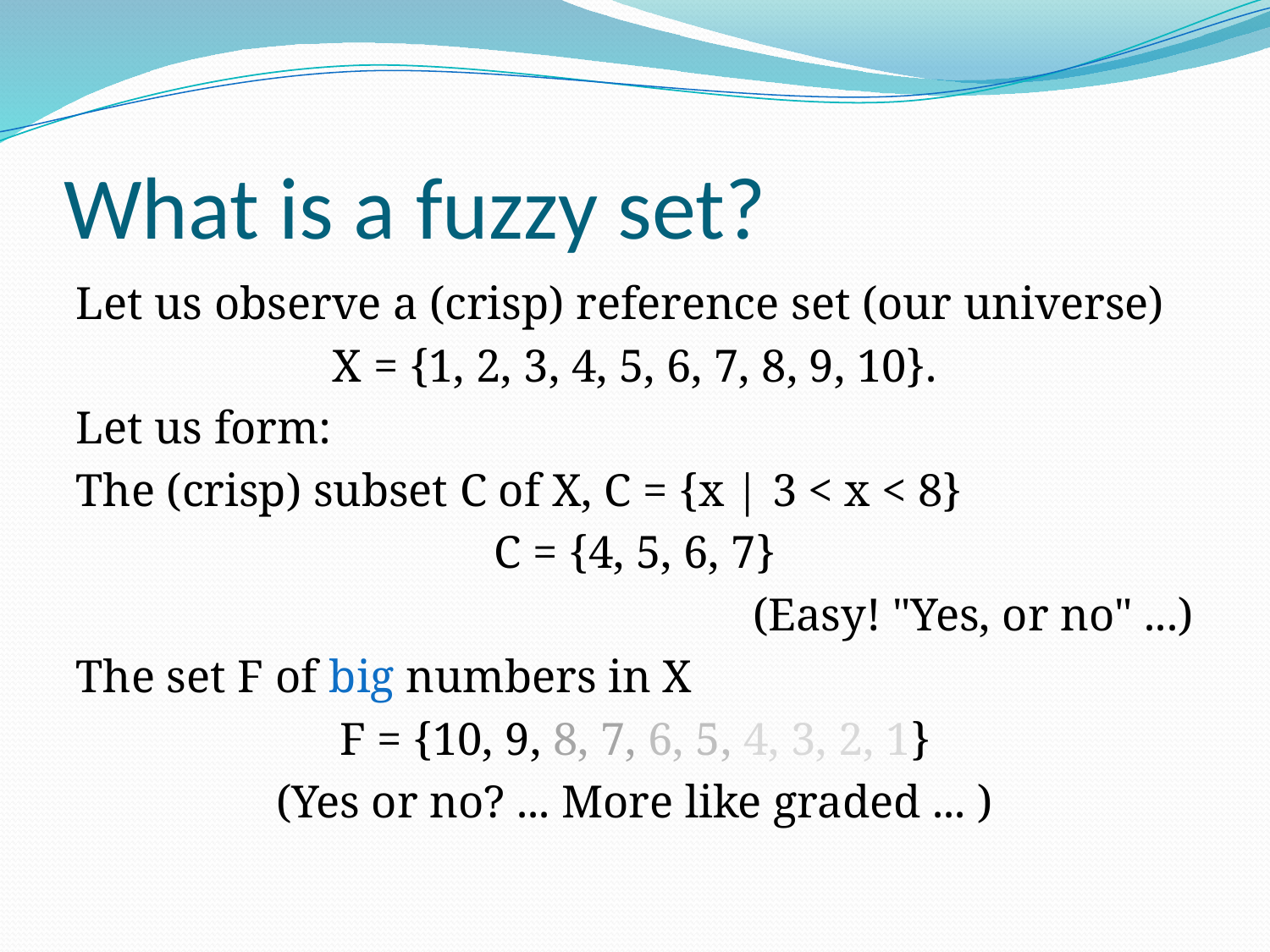

# What is a fuzzy set?
Let us observe a (crisp) reference set (our universe)
X = {1, 2, 3, 4, 5, 6, 7, 8, 9, 10}.
Let us form:
The (crisp) subset C of X, C = {x | 3 < x < 8}
C = {4, 5, 6, 7}
(Easy! "Yes, or no" ...)
The set F of big numbers in X
F = {10, 9, 8, 7, 6, 5, 4, 3, 2, 1}
(Yes or no? ... More like graded ... )